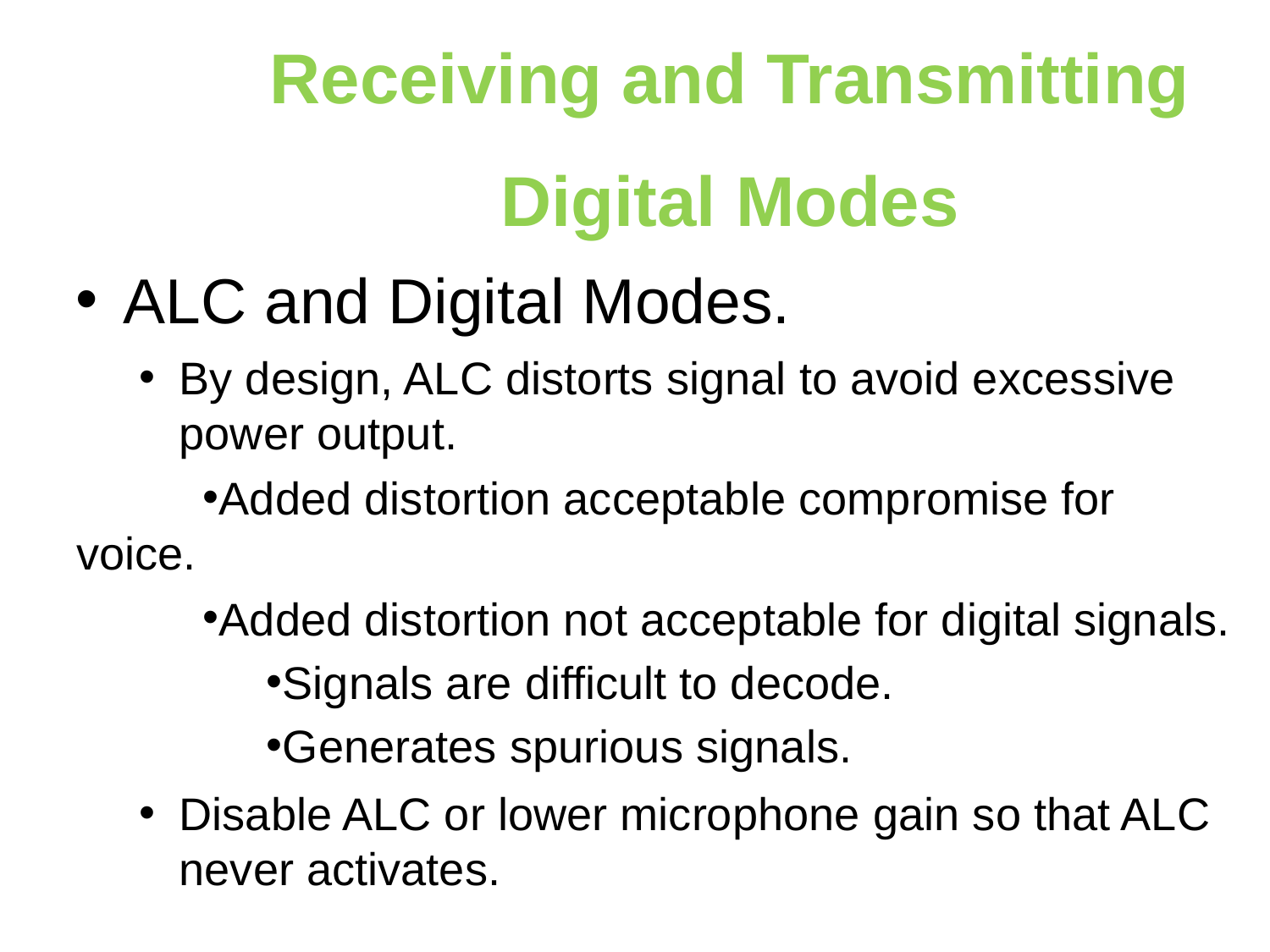

Receiving and Transmitting
Digital Modes
ALC and Digital Modes.
By design, ALC distorts signal to avoid excessive power output.
Added distortion acceptable compromise for voice.
Added distortion not acceptable for digital signals.
Signals are difficult to decode.
Generates spurious signals.
Disable ALC or lower microphone gain so that ALC never activates.